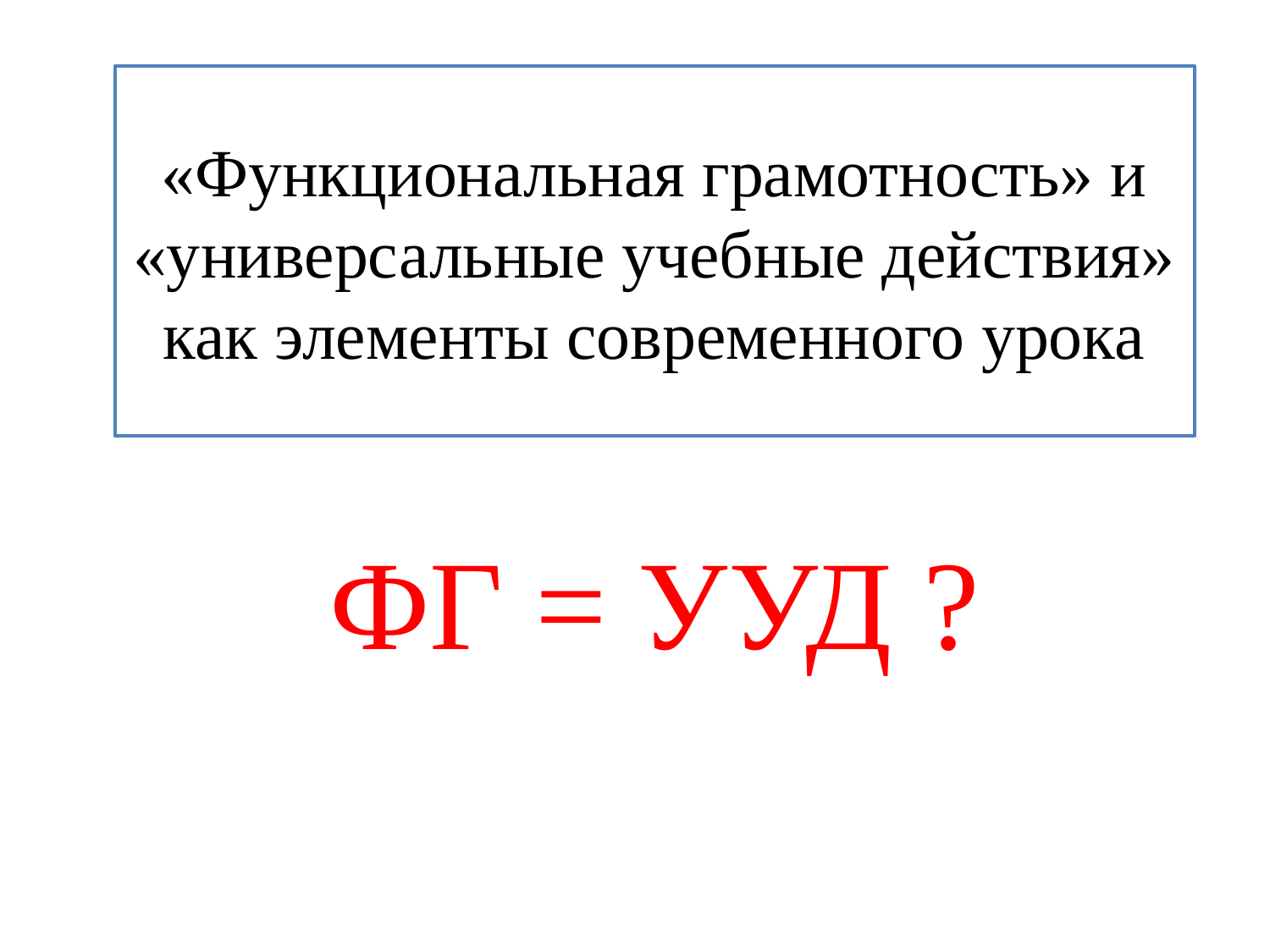

# «Функциональная грамотность» и «универсальные учебные действия» как элементы современного урока
ФГ = УУД ?